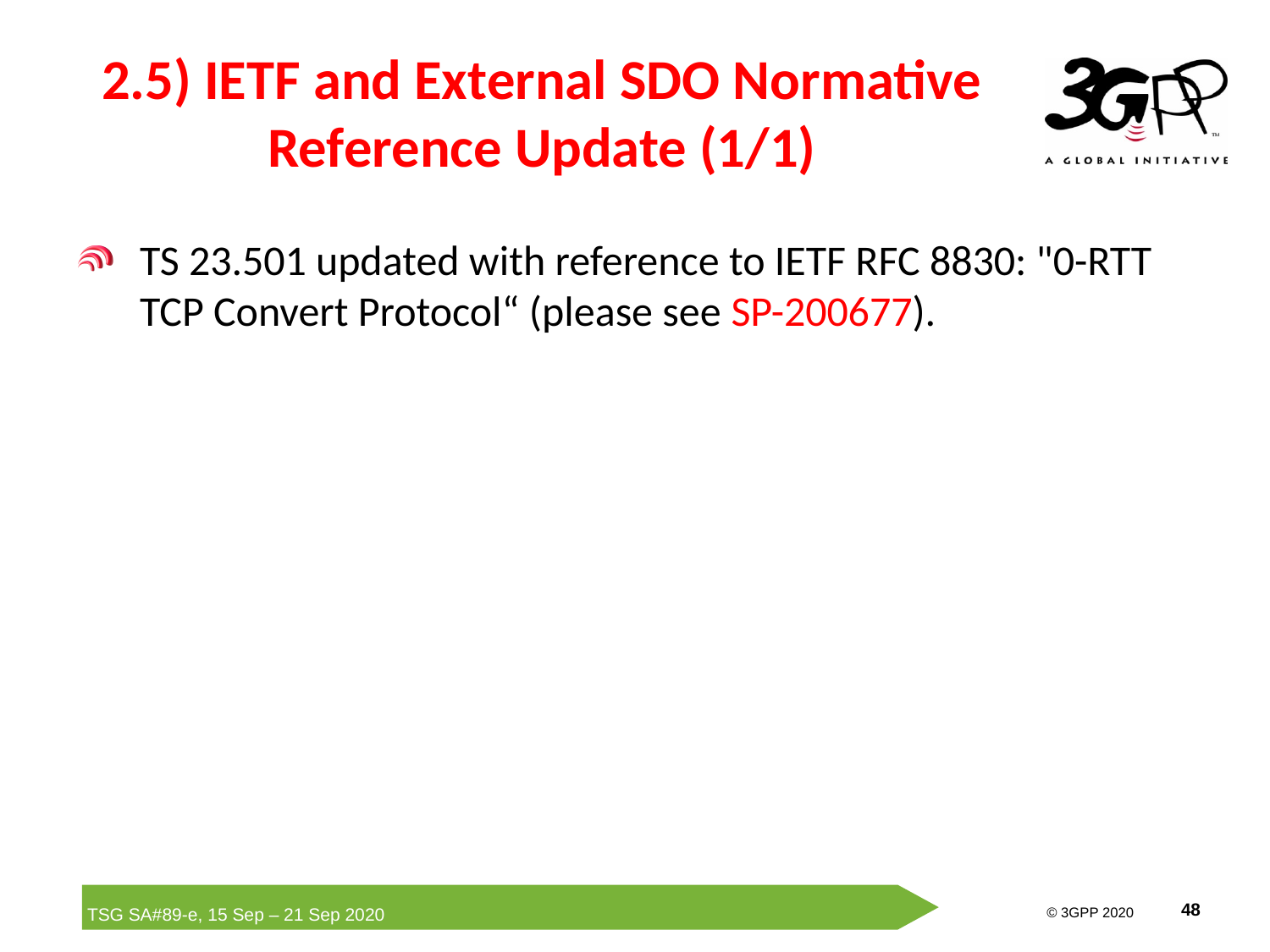

# 2.5) IETF and External SDO Normative Reference Update (1/1)

TS 23.501 updated with reference to IETF RFC 8830: "0-RTT TCP Convert Protocol“ (please see SP-200677).